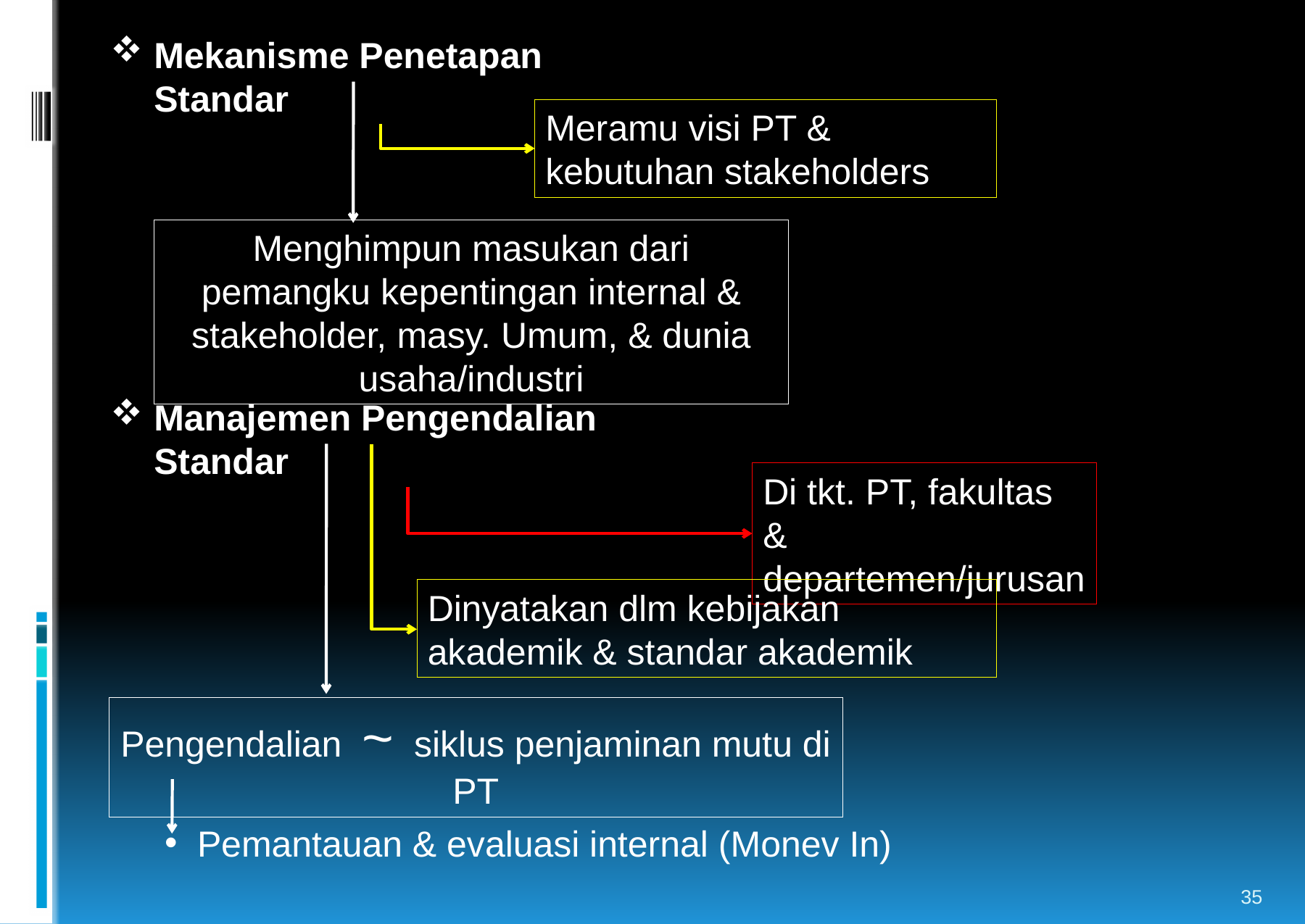

Mekanisme Penetapan Standar
Meramu visi PT & kebutuhan stakeholders
Menghimpun masukan dari pemangku kepentingan internal & stakeholder, masy. Umum, & dunia usaha/industri
Manajemen Pengendalian Standar
Di tkt. PT, fakultas & departemen/jurusan
Dinyatakan dlm kebijakan akademik & standar akademik
Pengendalian  ~  siklus penjaminan mutu di PT
Pemantauan & evaluasi internal (Monev In)
35